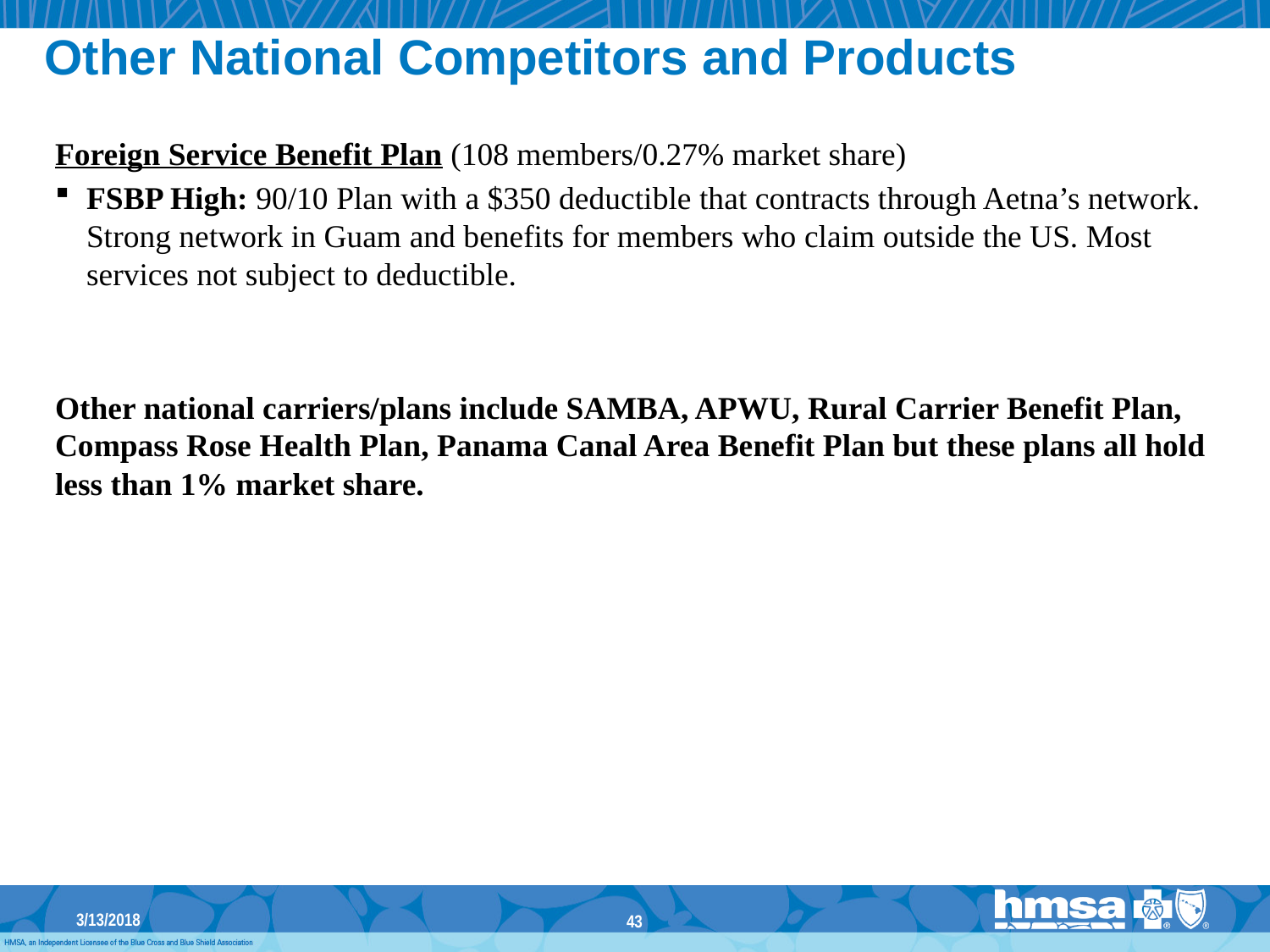

# Other National Competitors and Products
Foreign Service Benefit Plan (108 members/0.27% market share)
FSBP High: 90/10 Plan with a $350 deductible that contracts through Aetna’s network. Strong network in Guam and benefits for members who claim outside the US. Most services not subject to deductible.

Other national carriers/plans include SAMBA, APWU, Rural Carrier Benefit Plan, Compass Rose Health Plan, Panama Canal Area Benefit Plan but these plans all hold less than 1% market share.

3/13/2018
43